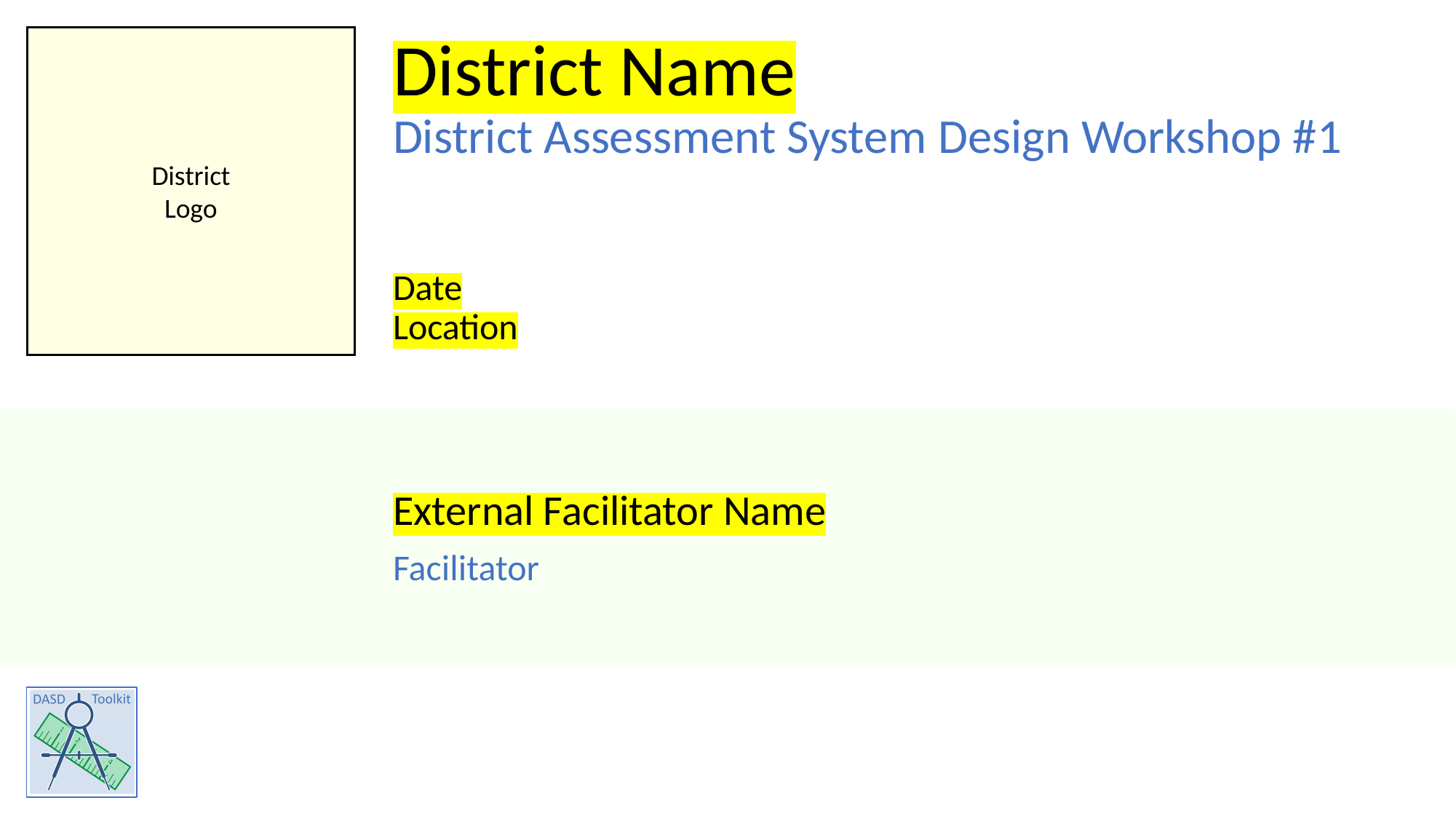

District
Logo
# District Name District Assessment System Design Workshop #1 Date Location
External Facilitator Name
Facilitator